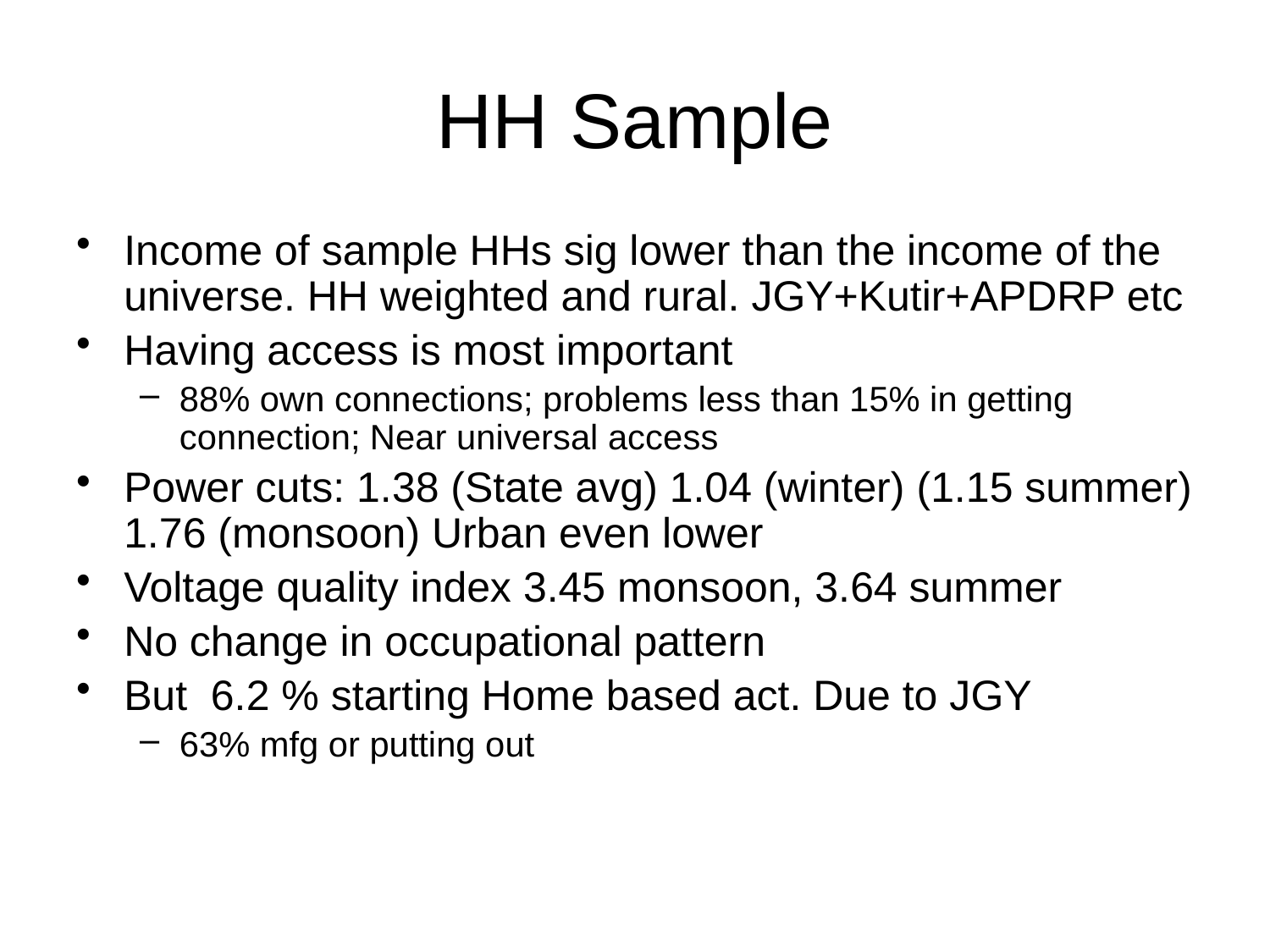

# HH Sample
Income of sample HHs sig lower than the income of the universe. HH weighted and rural. JGY+Kutir+APDRP etc
Having access is most important
88% own connections; problems less than 15% in getting connection; Near universal access
Power cuts: 1.38 (State avg) 1.04 (winter) (1.15 summer) 1.76 (monsoon) Urban even lower
Voltage quality index 3.45 monsoon, 3.64 summer
No change in occupational pattern
But  6.2 % starting Home based act. Due to JGY
63% mfg or putting out